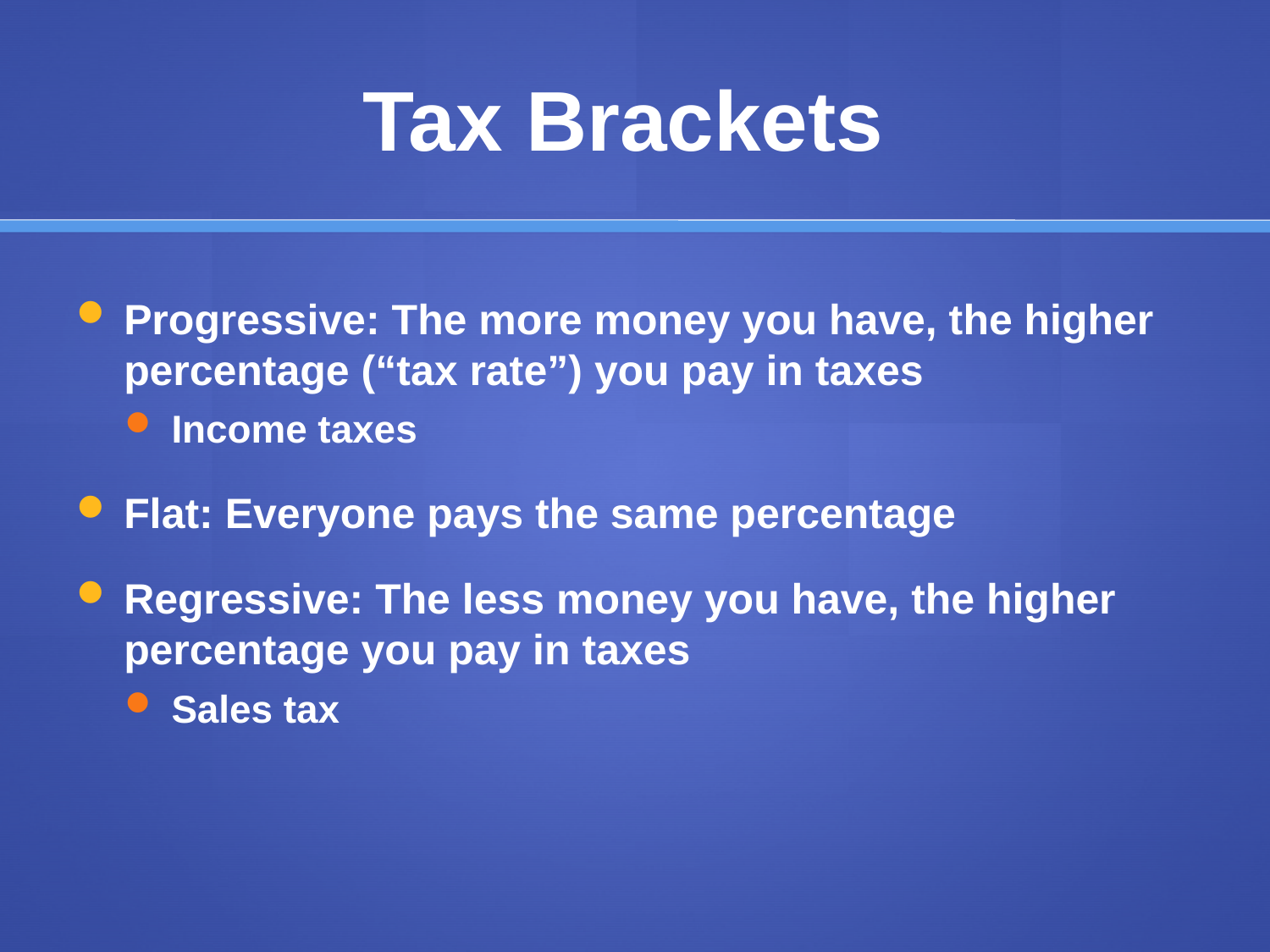

# Tax Brackets
Progressive: The more money you have, the higher percentage (“tax rate”) you pay in taxes
Income taxes
Flat: Everyone pays the same percentage
Regressive: The less money you have, the higher percentage you pay in taxes
Sales tax